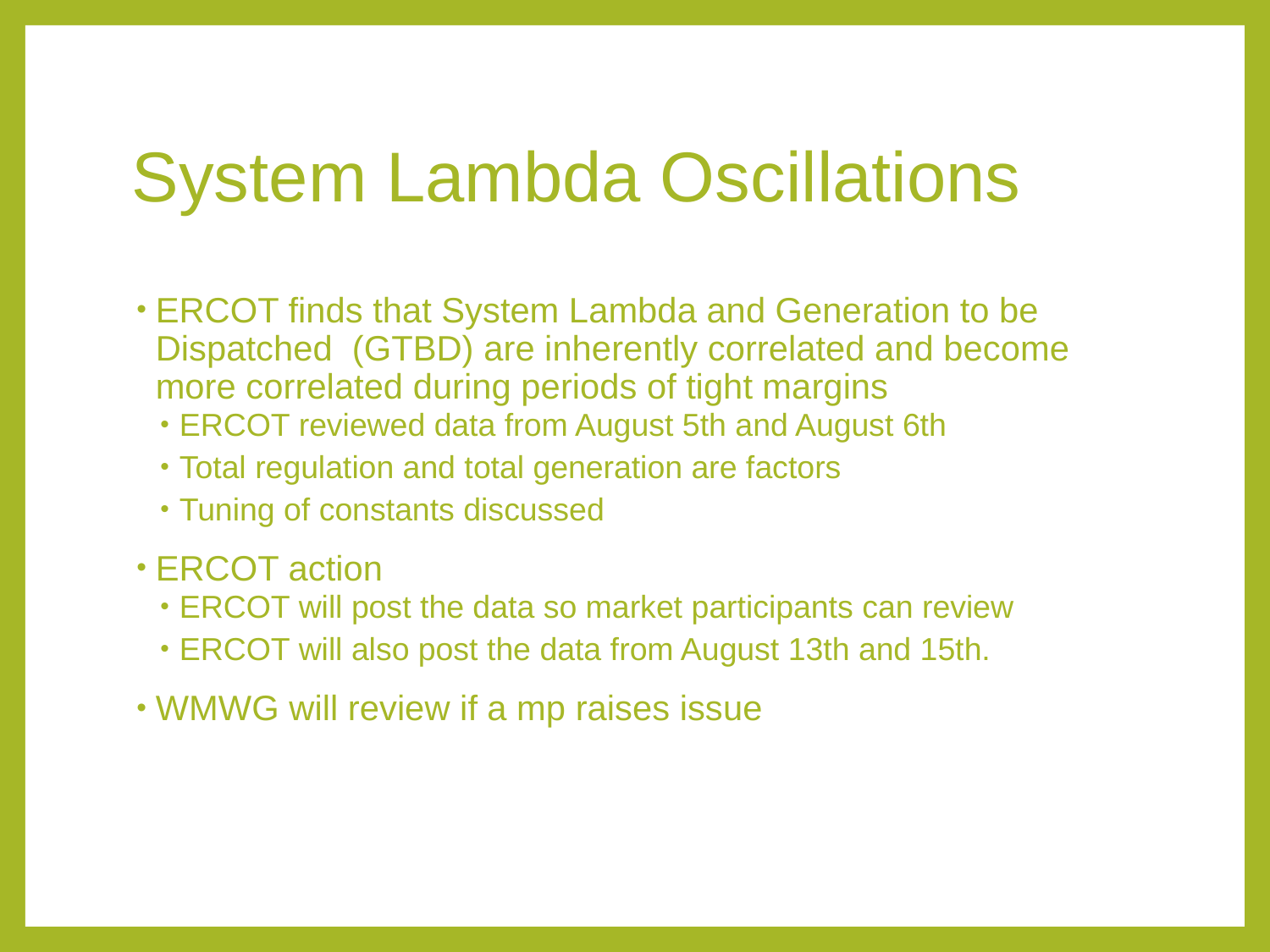

# System Lambda Oscillations
ERCOT finds that System Lambda and Generation to be Dispatched  (GTBD) are inherently correlated and become more correlated during periods of tight margins
ERCOT reviewed data from August 5th and August 6th
Total regulation and total generation are factors
Tuning of constants discussed
ERCOT action
ERCOT will post the data so market participants can review
ERCOT will also post the data from August 13th and 15th.
WMWG will review if a mp raises issue